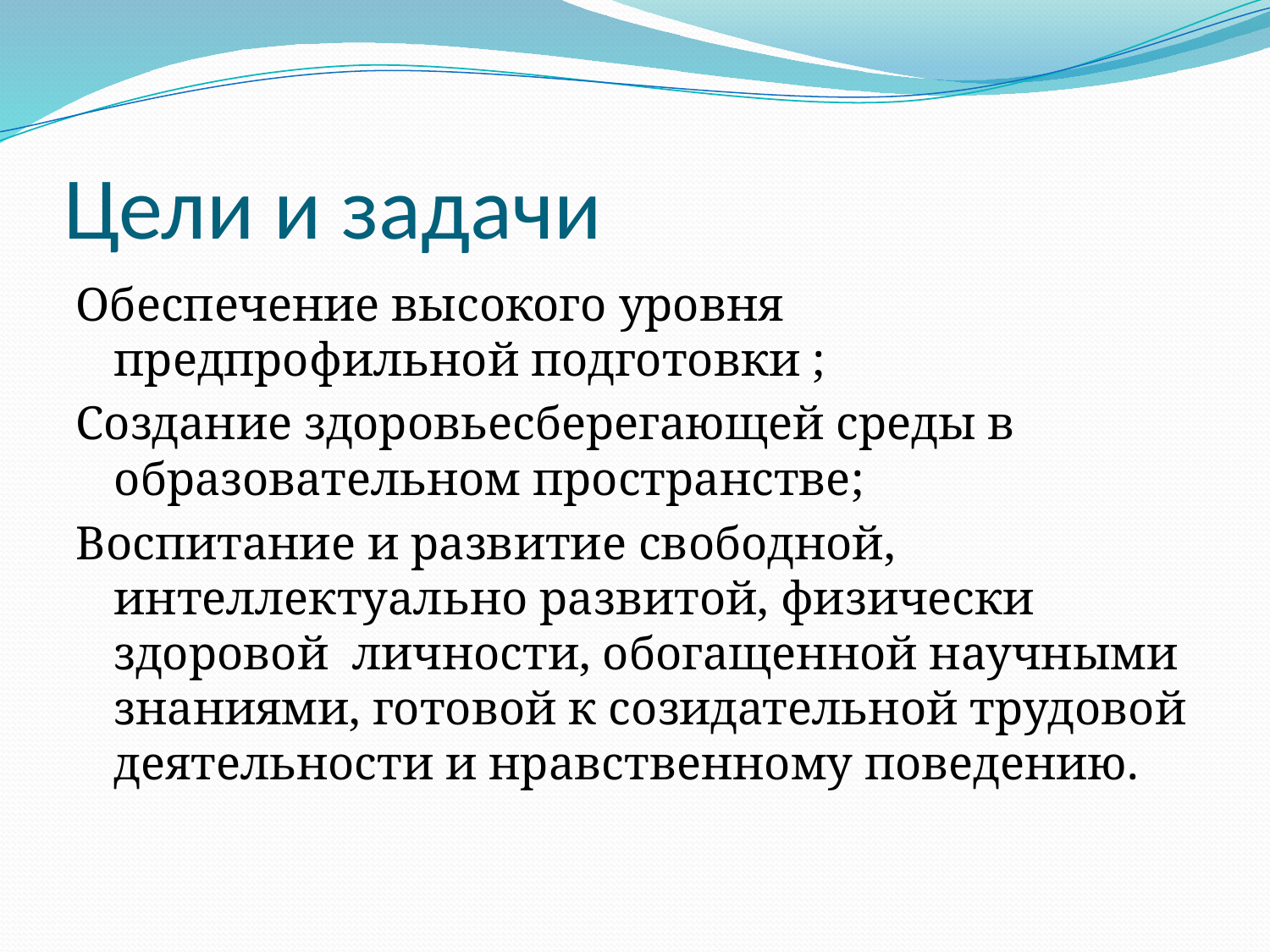

# Цели и задачи
Обеспечение высокого уровня  предпрофильной подготовки ;
Создание здоровьесберегающей среды в образовательном пространстве;
Воспитание и развитие свободной, интеллектуально развитой, физически здоровой  личности, обогащенной научными знаниями, готовой к созидательной трудовой деятельности и нравственному поведению.